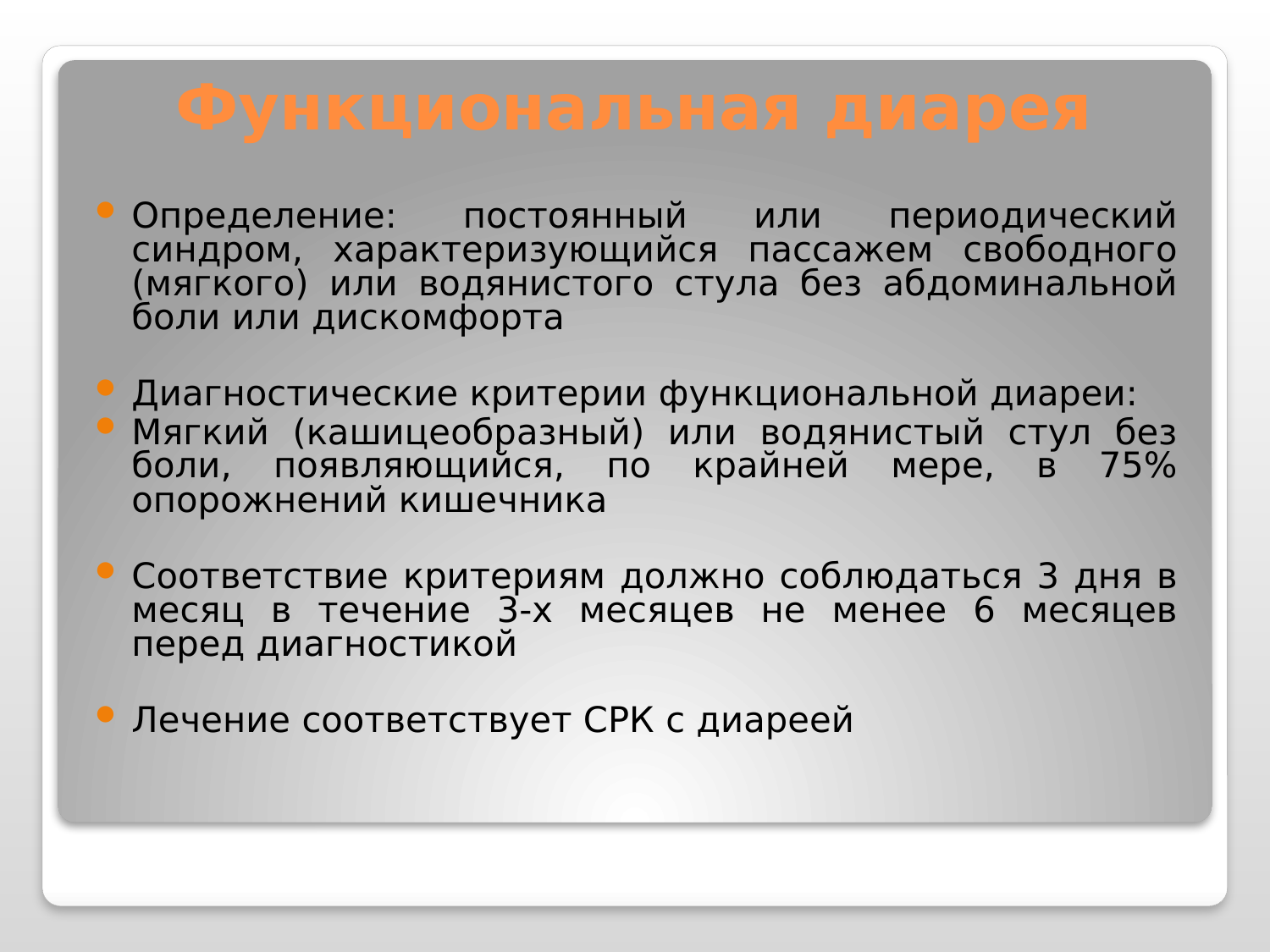

Функциональная диарея
Определение: постоянный или периодический синдром, характеризующийся пассажем свободного (мягкого) или водянистого стула без абдоминальной боли или дискомфорта

Диагностические критерии функциональной диареи:
Мягкий (кашицеобразный) или водянистый стул без боли, появляющийся, по крайней мере, в 75% опорожнений кишечника

Соответствие критериям должно соблюдаться 3 дня в месяц в течение 3-х месяцев не менее 6 месяцев перед диагностикой

Лечение соответствует СРК с диареей